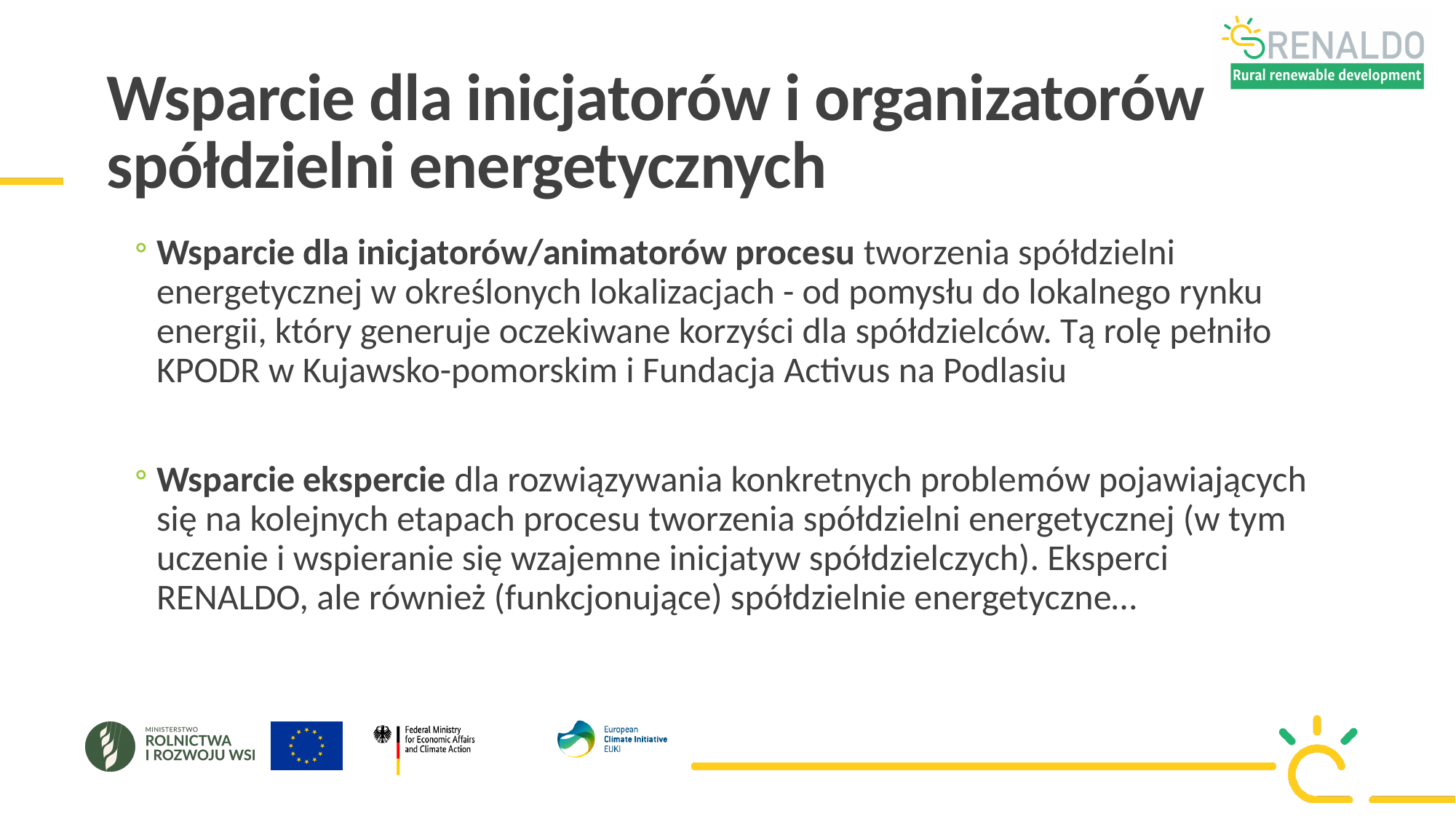

# Wsparcie dla inicjatorów i organizatorów spółdzielni energetycznych

Wsparcie dla inicjatorów/animatorów procesu tworzenia spółdzielni energetycznej w określonych lokalizacjach - od pomysłu do lokalnego rynku energii, który generuje oczekiwane korzyści dla spółdzielców. Tą rolę pełniło KPODR w Kujawsko-pomorskim i Fundacja Activus na Podlasiu

Wsparcie ekspercie dla rozwiązywania konkretnych problemów pojawiających się na kolejnych etapach procesu tworzenia spółdzielni energetycznej (w tym uczenie i wspieranie się wzajemne inicjatyw spółdzielczych). Eksperci RENALDO, ale również (funkcjonujące) spółdzielnie energetyczne…